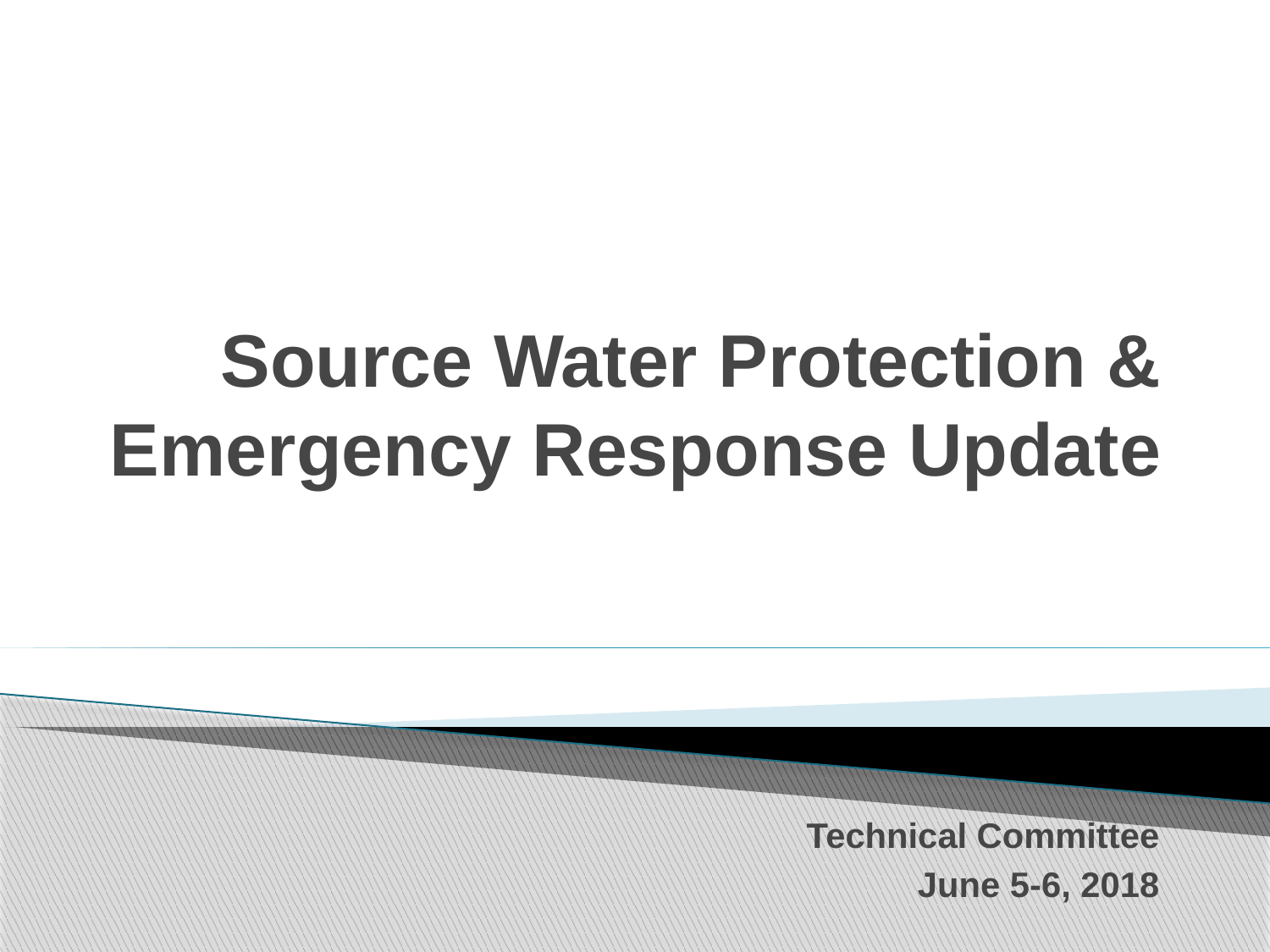

# Source Water Protection & Emergency Response Update
Technical Committee
June 5-6, 2018